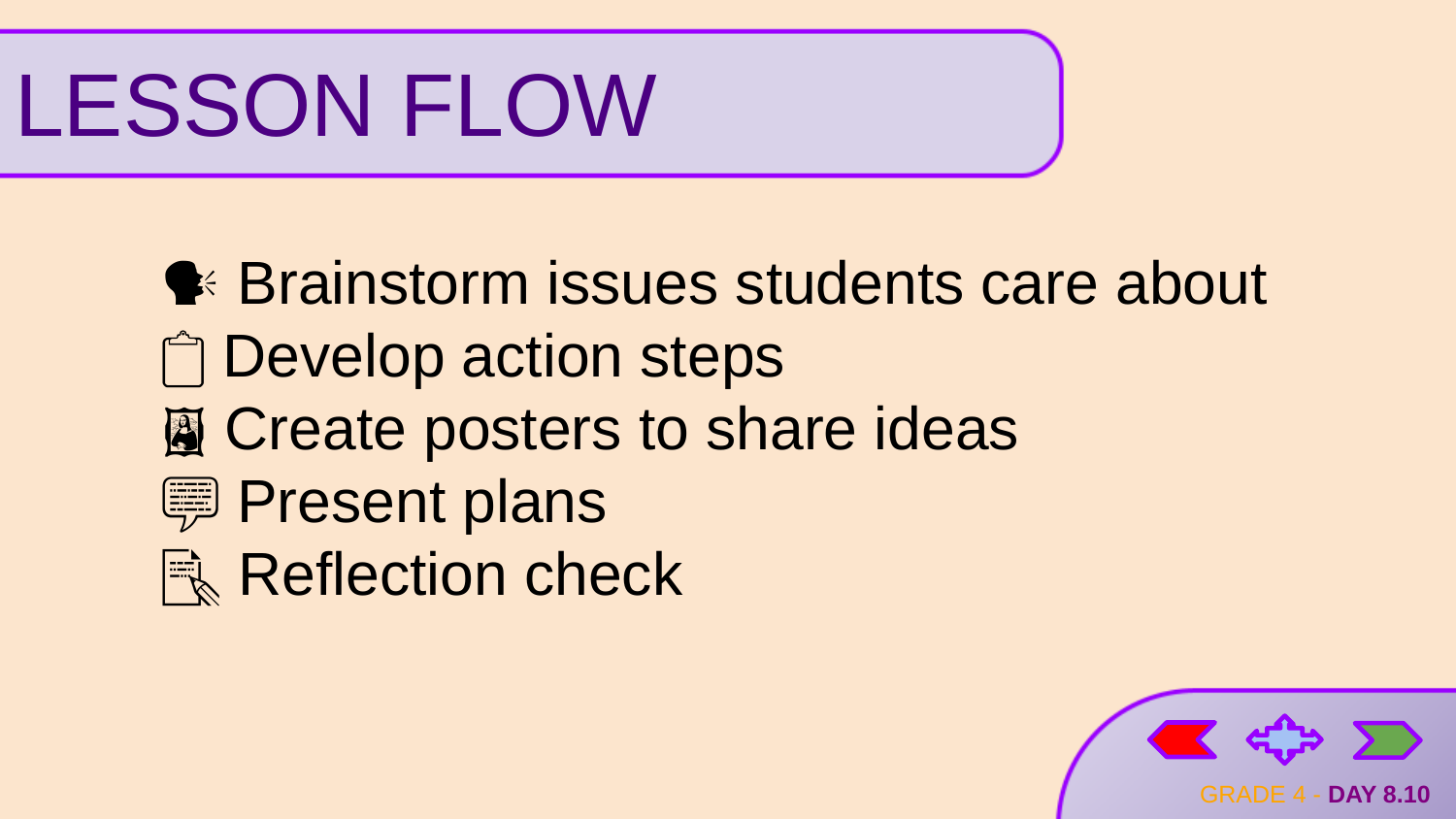

# LESSON FLOW

🗣 Brainstorm issues students care about
📋 Develop action steps
🖼 Create posters to share ideas
💬 Present plans
📝 Reflection check

GRADE 4 - DAY 8.10